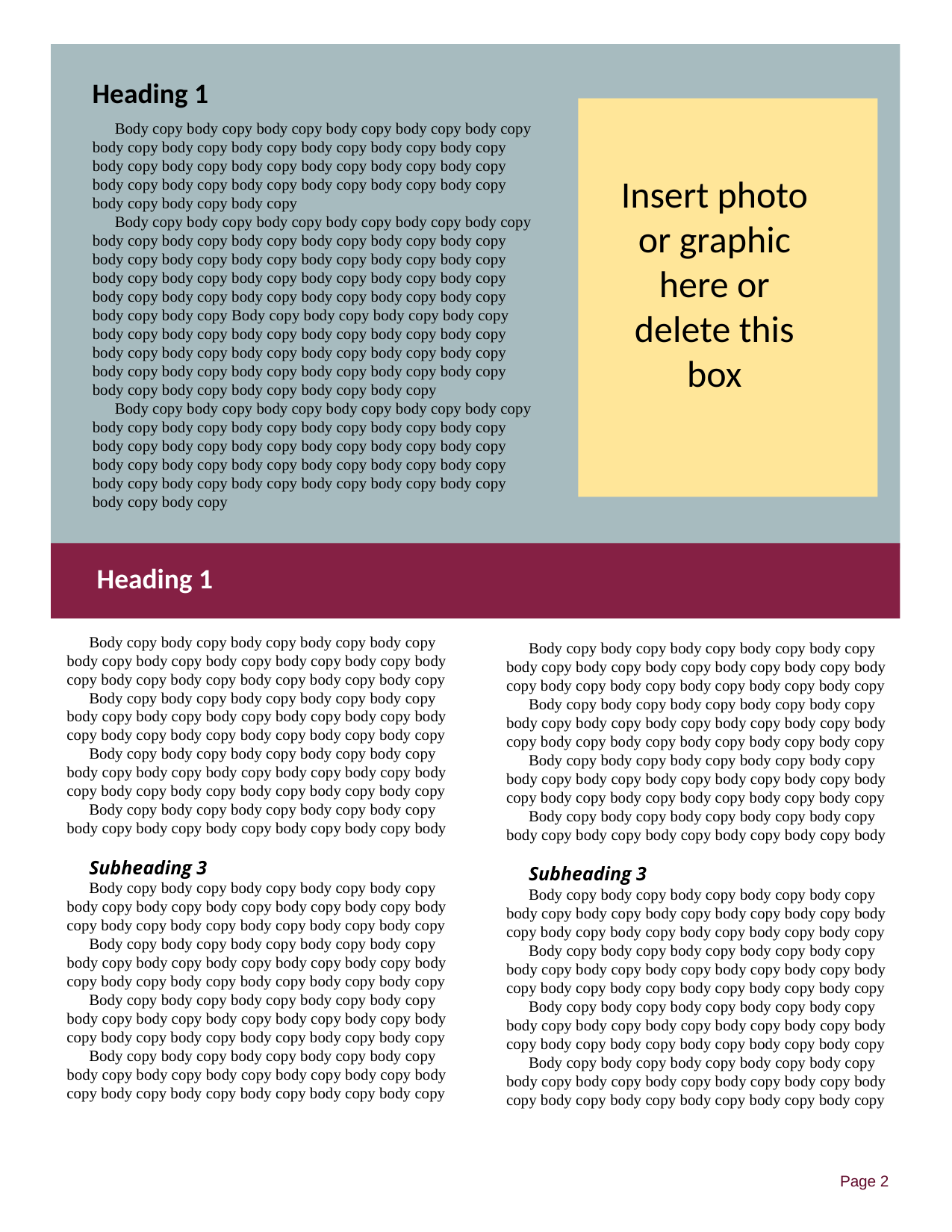

Heading 1
Replace all of
the mockup text with your information. Feel free to add as many photos as you’d like!!!

Body copy body copy body copy body copy body copy body copy body copy body copy body copy body copy body copy body copy body copy body copy body copy body copy body copy body copy body copy body copy body copy body copy body copy body copy body copy body copy body copy
Body copy body copy body copy body copy body copy body copy body copy body copy body copy body copy body copy body copy body copy body copy body copy body copy body copy body copy body copy body copy body copy body copy body copy body copy body copy body copy body copy body copy body copy body copy body copy body copy Body copy body copy body copy body copy body copy body copy body copy body copy body copy body copy body copy body copy body copy body copy body copy body copy body copy body copy body copy body copy body copy body copy body copy body copy body copy body copy body copy
Body copy body copy body copy body copy body copy body copy body copy body copy body copy body copy body copy body copy body copy body copy body copy body copy body copy body copy body copy body copy body copy body copy body copy body copy body copy body copy body copy body copy body copy body copy body copy body copy
Insert photo or graphic here or delete this box

Heading 1
Body copy body copy body copy body copy body copy body copy body copy body copy body copy body copy body copy body copy body copy body copy body copy body copy
Body copy body copy body copy body copy body copy body copy body copy body copy body copy body copy body copy body copy body copy body copy body copy body copy
Body copy body copy body copy body copy body copy body copy body copy body copy body copy body copy body copy body copy body copy body copy body copy body copy
Body copy body copy body copy body copy body copy body copy body copy body copy body copy body copy body

Subheading 3
Body copy body copy body copy body copy body copy body copy body copy body copy body copy body copy body copy body copy body copy body copy body copy body copy
Body copy body copy body copy body copy body copy body copy body copy body copy body copy body copy body copy body copy body copy body copy body copy body copy
Body copy body copy body copy body copy body copy body copy body copy body copy body copy body copy body copy body copy body copy body copy body copy body copy
Body copy body copy body copy body copy body copy body copy body copy body copy body copy body copy body copy body copy body copy body copy body copy body copy
Body copy body copy body copy body copy body copy body copy body copy body copy body copy body copy body copy body copy body copy body copy body copy body copy
Body copy body copy body copy body copy body copy body copy body copy body copy body copy body copy body copy body copy body copy body copy body copy body copy
Body copy body copy body copy body copy body copy body copy body copy body copy body copy body copy body copy body copy body copy body copy body copy body copy
Body copy body copy body copy body copy body copy body copy body copy body copy body copy body copy body

Subheading 3
Body copy body copy body copy body copy body copy body copy body copy body copy body copy body copy body copy body copy body copy body copy body copy body copy
Body copy body copy body copy body copy body copy body copy body copy body copy body copy body copy body copy body copy body copy body copy body copy body copy
Body copy body copy body copy body copy body copy body copy body copy body copy body copy body copy body copy body copy body copy body copy body copy body copy
Body copy body copy body copy body copy body copy body copy body copy body copy body copy body copy body copy body copy body copy body copy body copy body copy

Page 2